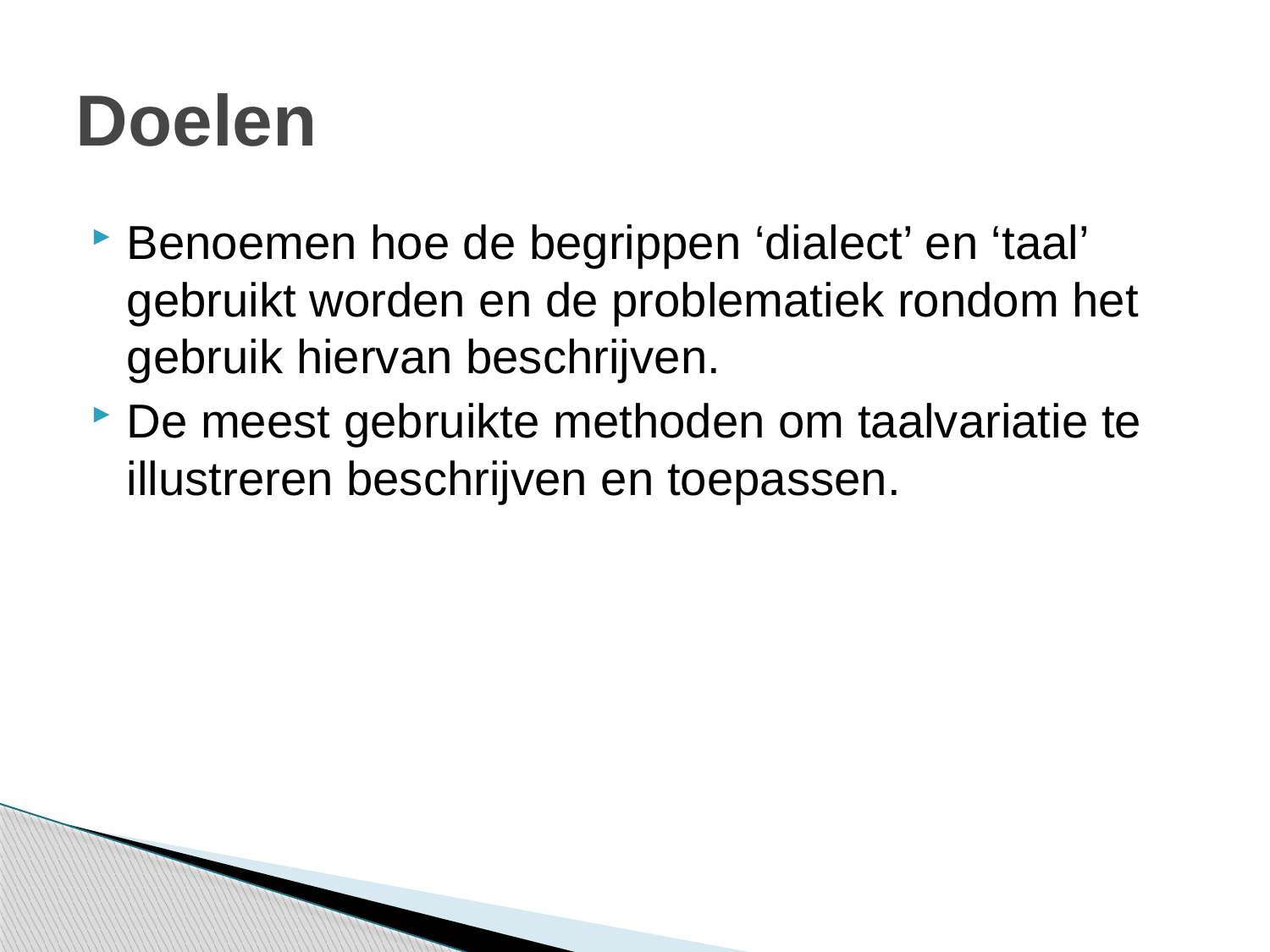

# Doelen
Benoemen hoe de begrippen ‘dialect’ en ‘taal’ gebruikt worden en de problematiek rondom het gebruik hiervan beschrijven.
De meest gebruikte methoden om taalvariatie te illustreren beschrijven en toepassen.